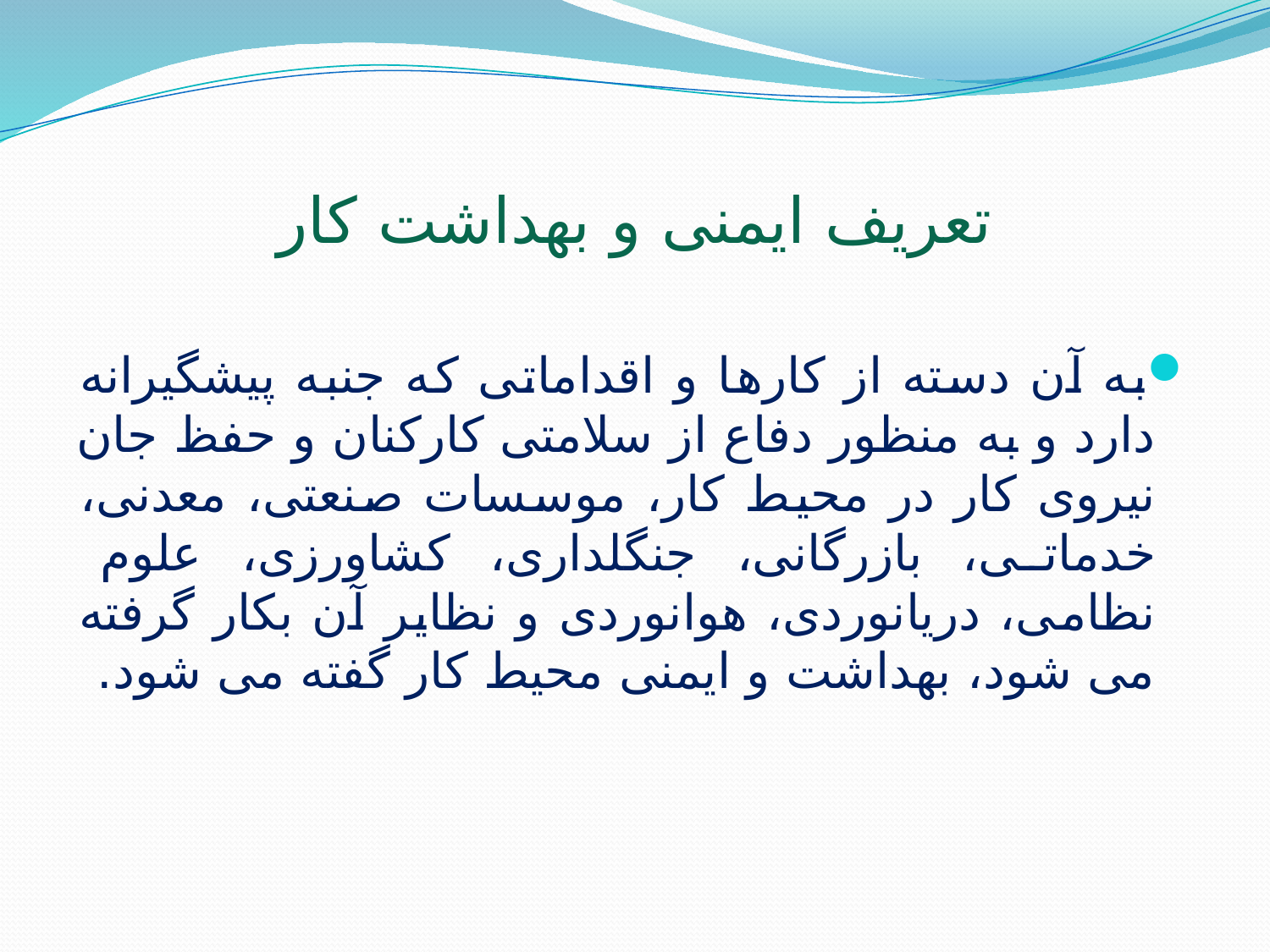

# تعریف ایمنی و بهداشت کار

به آن دسته از کارها و اقداماتی که جنبه پیشگیرانه دارد و به منظور دفاع از سلامتی کارکنان و حفظ جان نیروی کار در محیط کار، موسسات صنعتی، معدنی، خدماتی، بازرگانی، جنگلداری، کشاورزی، علوم نظامی، دریانوردی، هوانوردی و نظایر آن بکار گرفته می شود، بهداشت و ایمنی محیط کار گفته می شود.